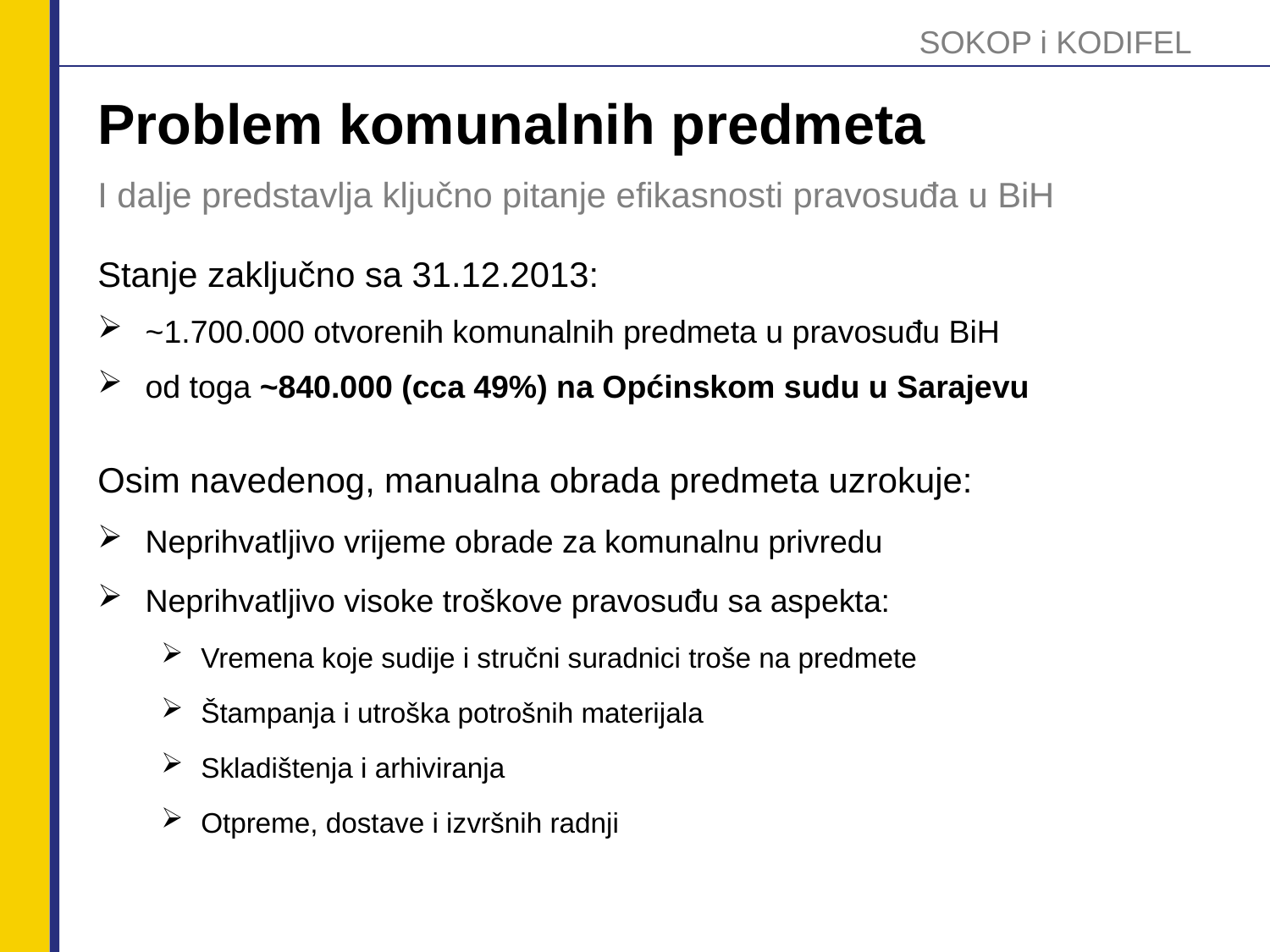

SOKOP i KODIFEL
Problem komunalnih predmeta
I dalje predstavlja ključno pitanje efikasnosti pravosuđa u BiH
Stanje zaključno sa 31.12.2013:
~1.700.000 otvorenih komunalnih predmeta u pravosuđu BiH
od toga ~840.000 (cca 49%) na Općinskom sudu u Sarajevu

Osim navedenog, manualna obrada predmeta uzrokuje:
Neprihvatljivo vrijeme obrade za komunalnu privredu
Neprihvatljivo visoke troškove pravosuđu sa aspekta:
Vremena koje sudije i stručni suradnici troše na predmete
Štampanja i utroška potrošnih materijala
Skladištenja i arhiviranja
Otpreme, dostave i izvršnih radnji